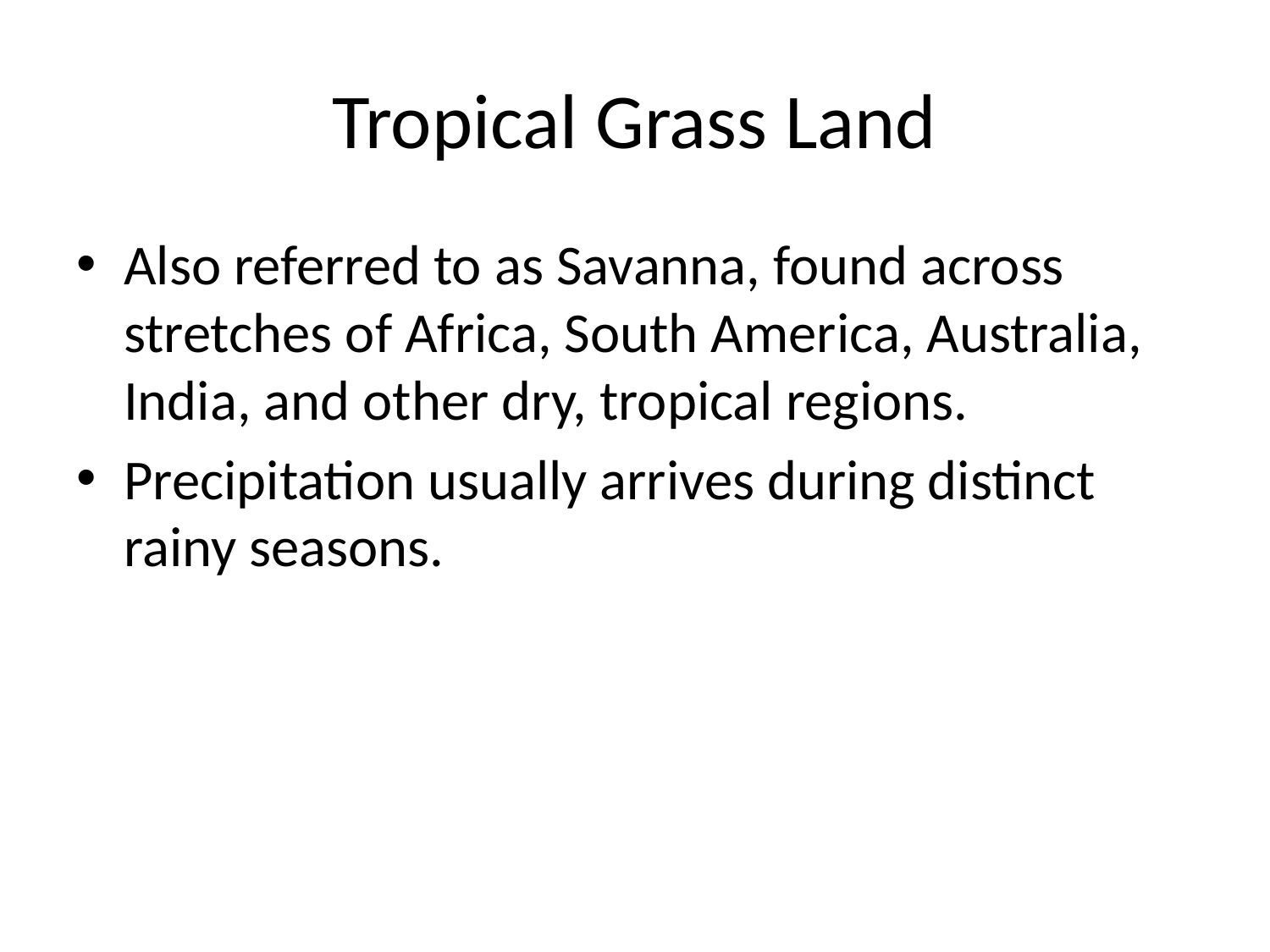

# Tropical Grass Land
Also referred to as Savanna, found across stretches of Africa, South America, Australia, India, and other dry, tropical regions.
Precipitation usually arrives during distinct rainy seasons.